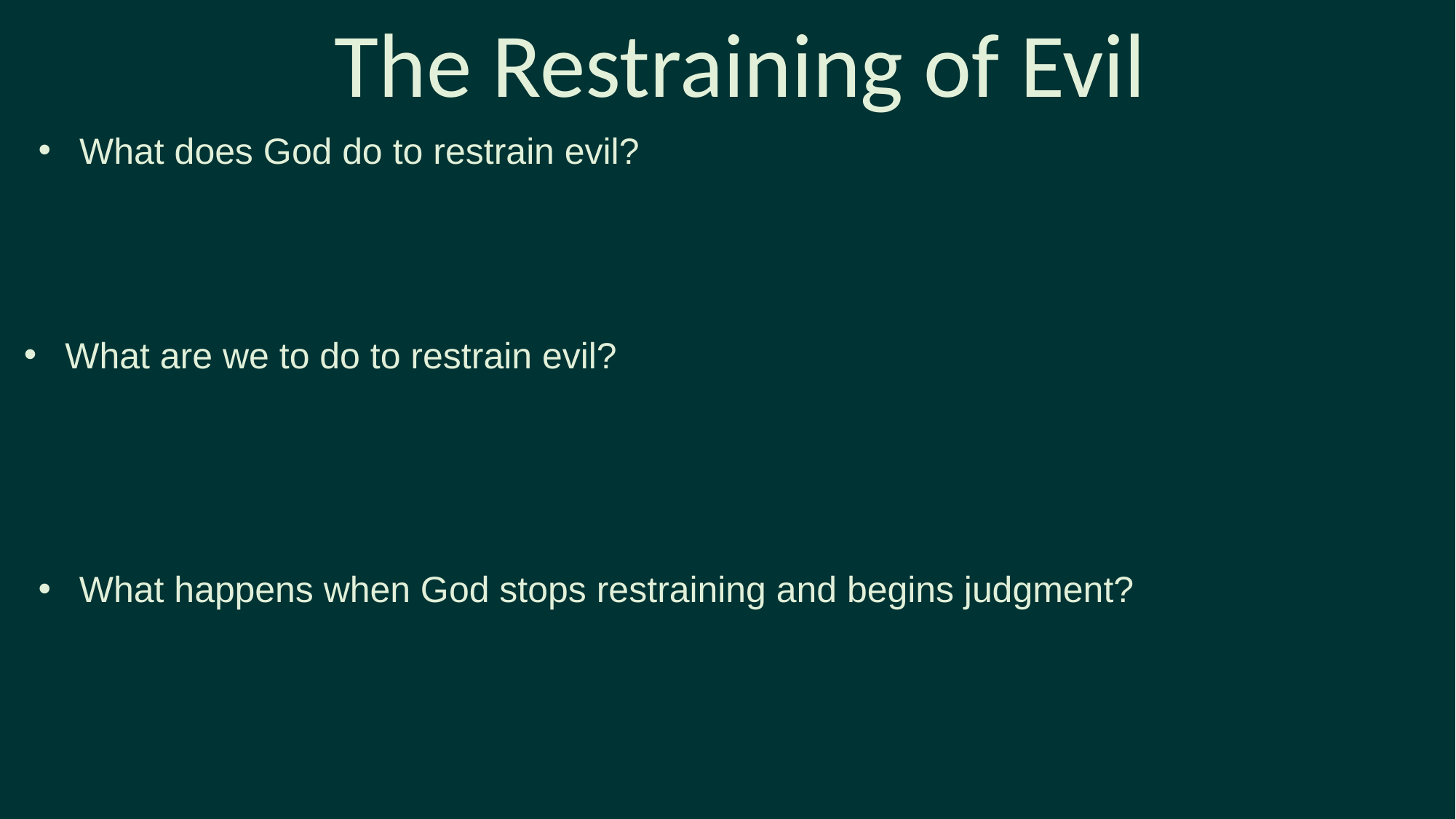

# The Restraining of Evil
What does God do to restrain evil?
What are we to do to restrain evil?
What happens when God stops restraining and begins judgment?